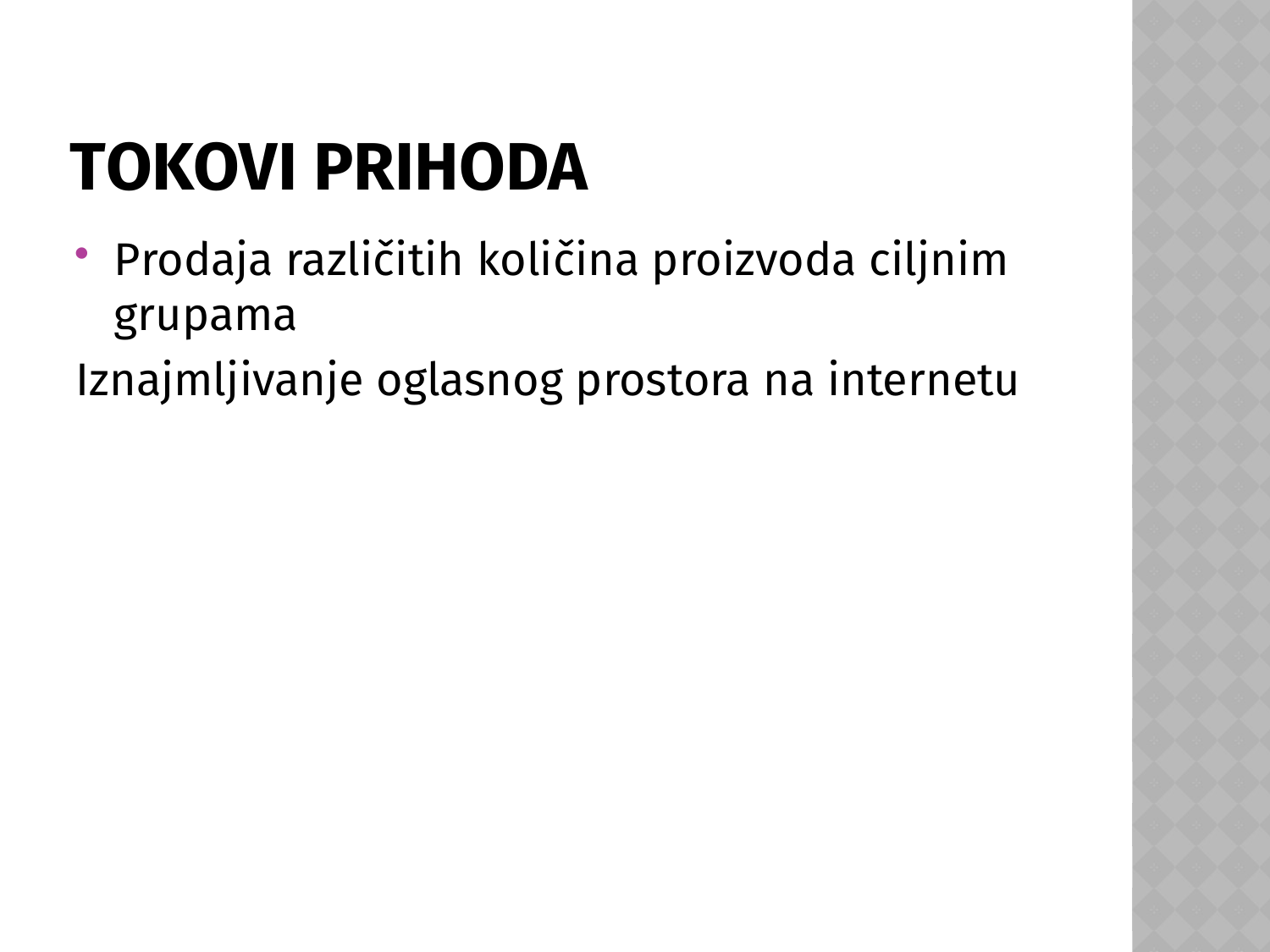

# Tokovi prihoda
Prodaja različitih količina proizvoda ciljnim grupama
Iznajmljivanje oglasnog prostora na internetu